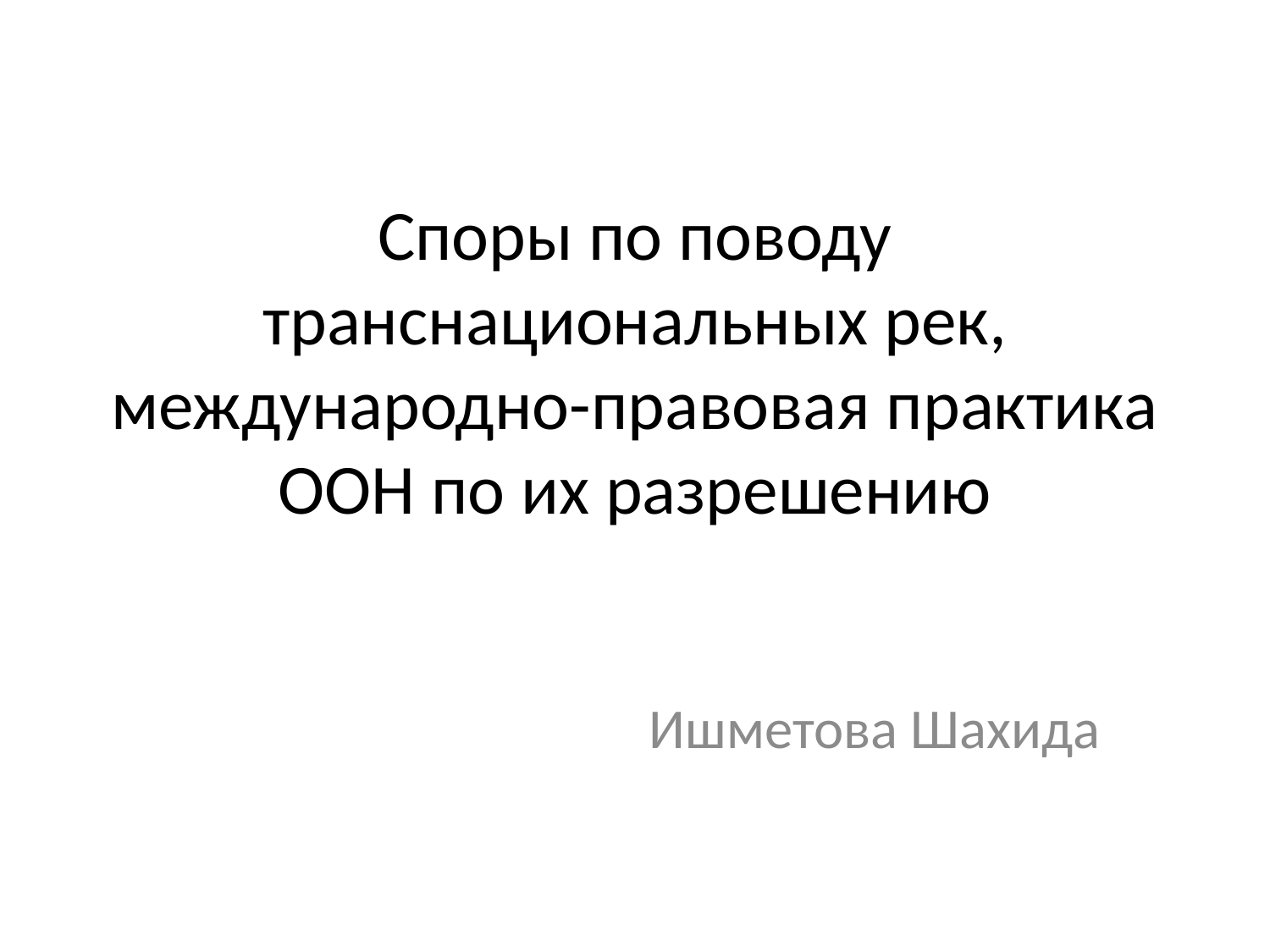

# Споры по поводу транснациональных рек, международно-правовая практика ООН по их разрешению
Ишметова Шахида